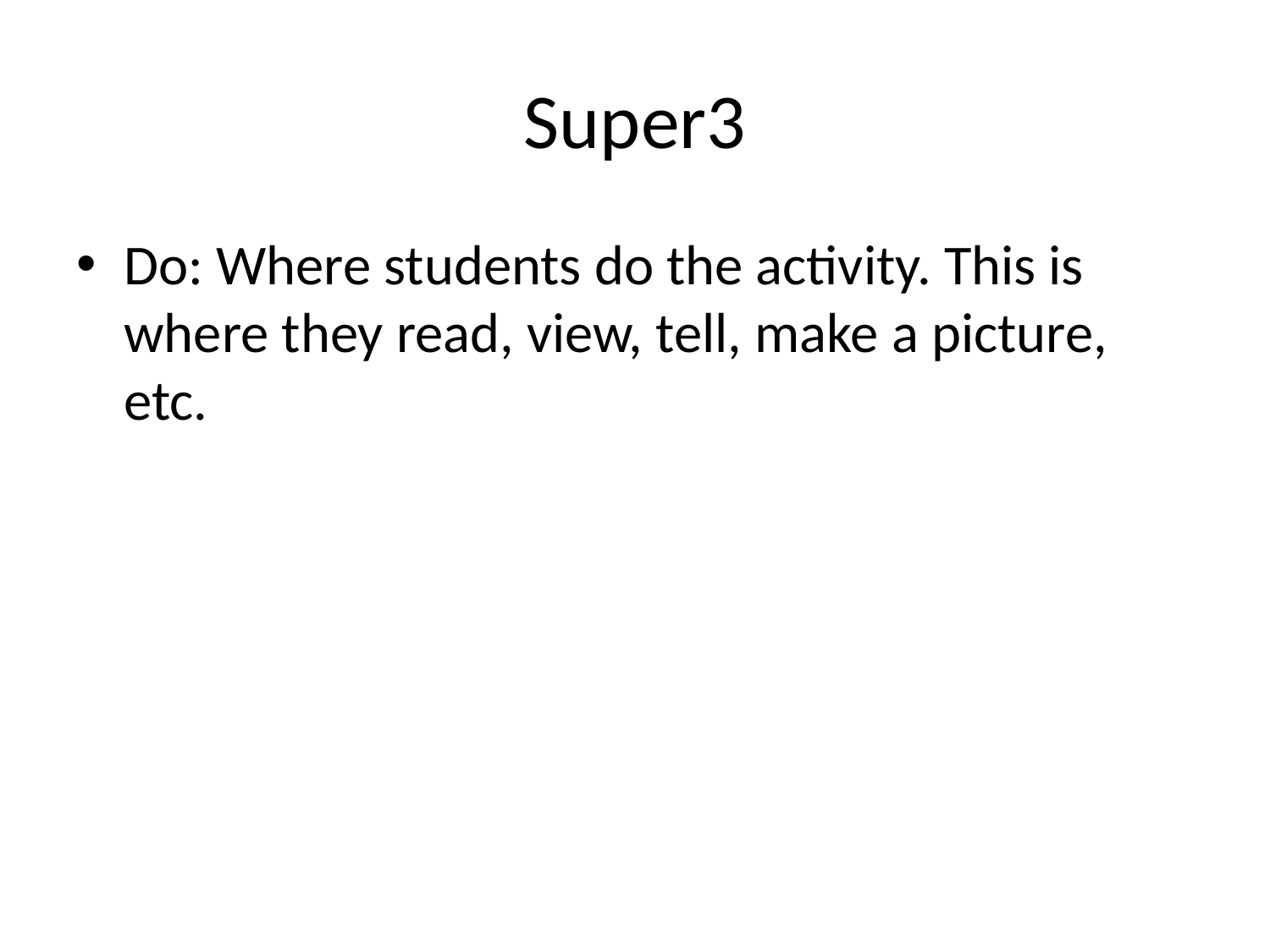

# Super3
Do: Where students do the activity. This is where they read, view, tell, make a picture, etc.